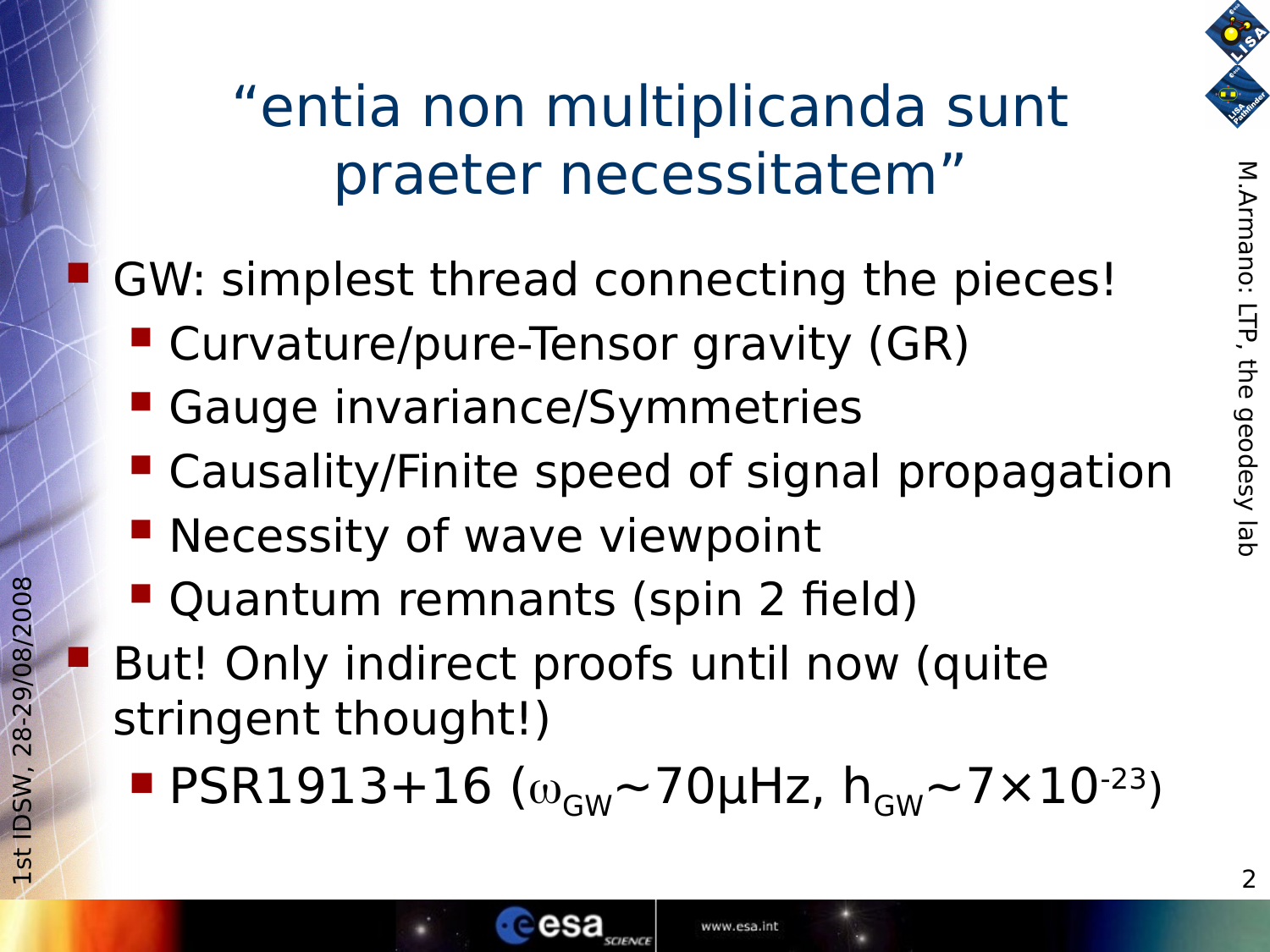

# “entia non multiplicanda sunt praeter necessitatem”
GW: simplest thread connecting the pieces!
Curvature/pure-Tensor gravity (GR)
Gauge invariance/Symmetries
Causality/Finite speed of signal propagation
Necessity of wave viewpoint
Quantum remnants (spin 2 field)
But! Only indirect proofs until now (quite stringent thought!)
PSR1913+16 (ωGW~70μHz, hGW~7×10-23)
M.Armano: LTP, the geodesy lab
1st IDSW, 28-29/08/2008
2